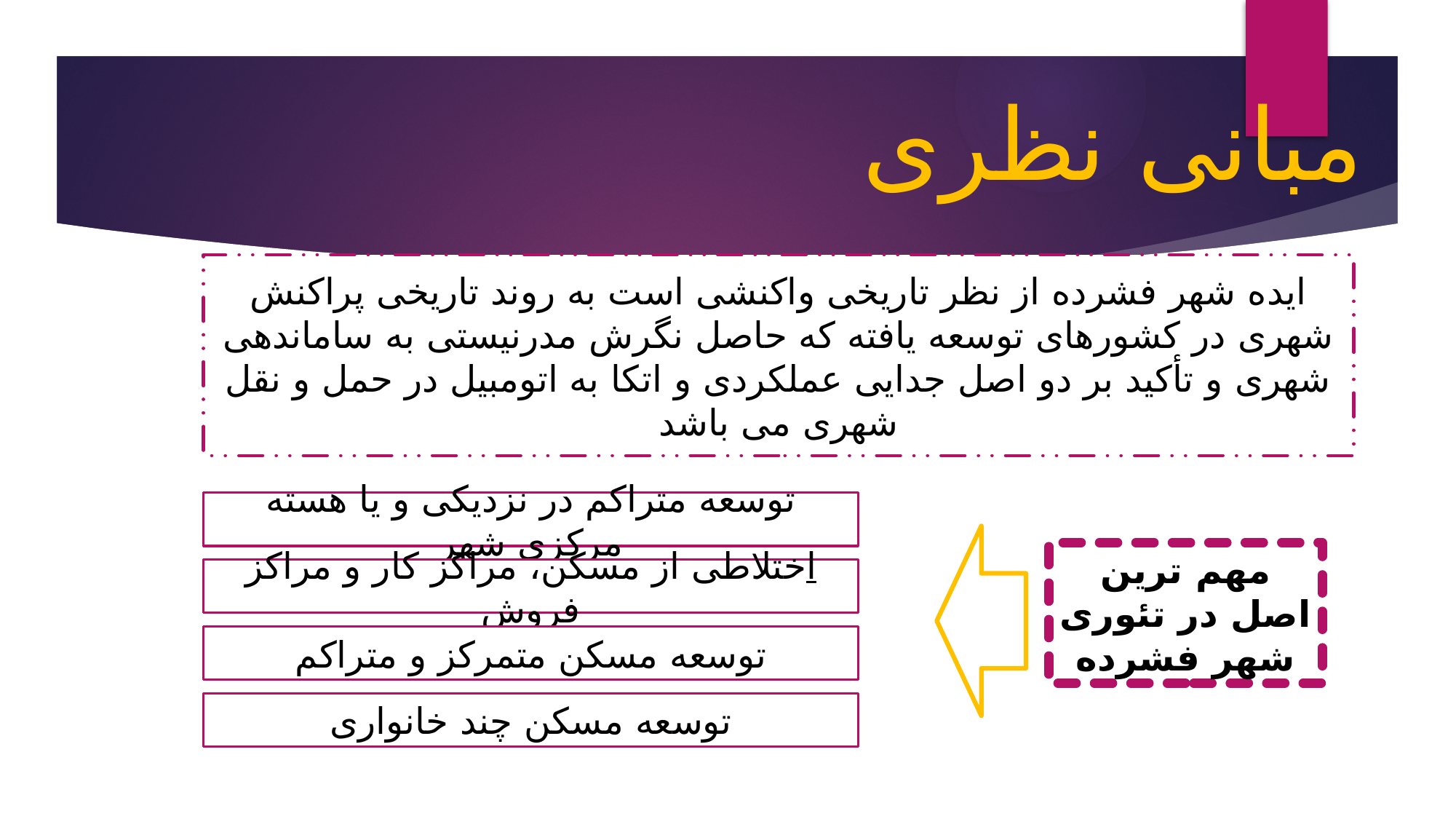

مبانی نظری
ایده شهر فشرده از نظر تاریخی واکنشی است به روند تاریخی پراکنش شهری در کشورهای توسعه یافته که حاصل نگرش مدرنیستی به ساماندهی شهری و تأکید بر دو اصل جدایی عملکردی و اتکا به اتومبیل در حمل و نقل شهری می باشد
توسعه متراکم در نزدیکی و یا هسته مرکزی شهر

مهم ترین اصل در تئوری شهر فشرده
اختلاطی از مسکن، مراکز کار و مراکز فروش
توسعه مسکن متمرکز و متراکم
توسعه مسکن چند خانواری